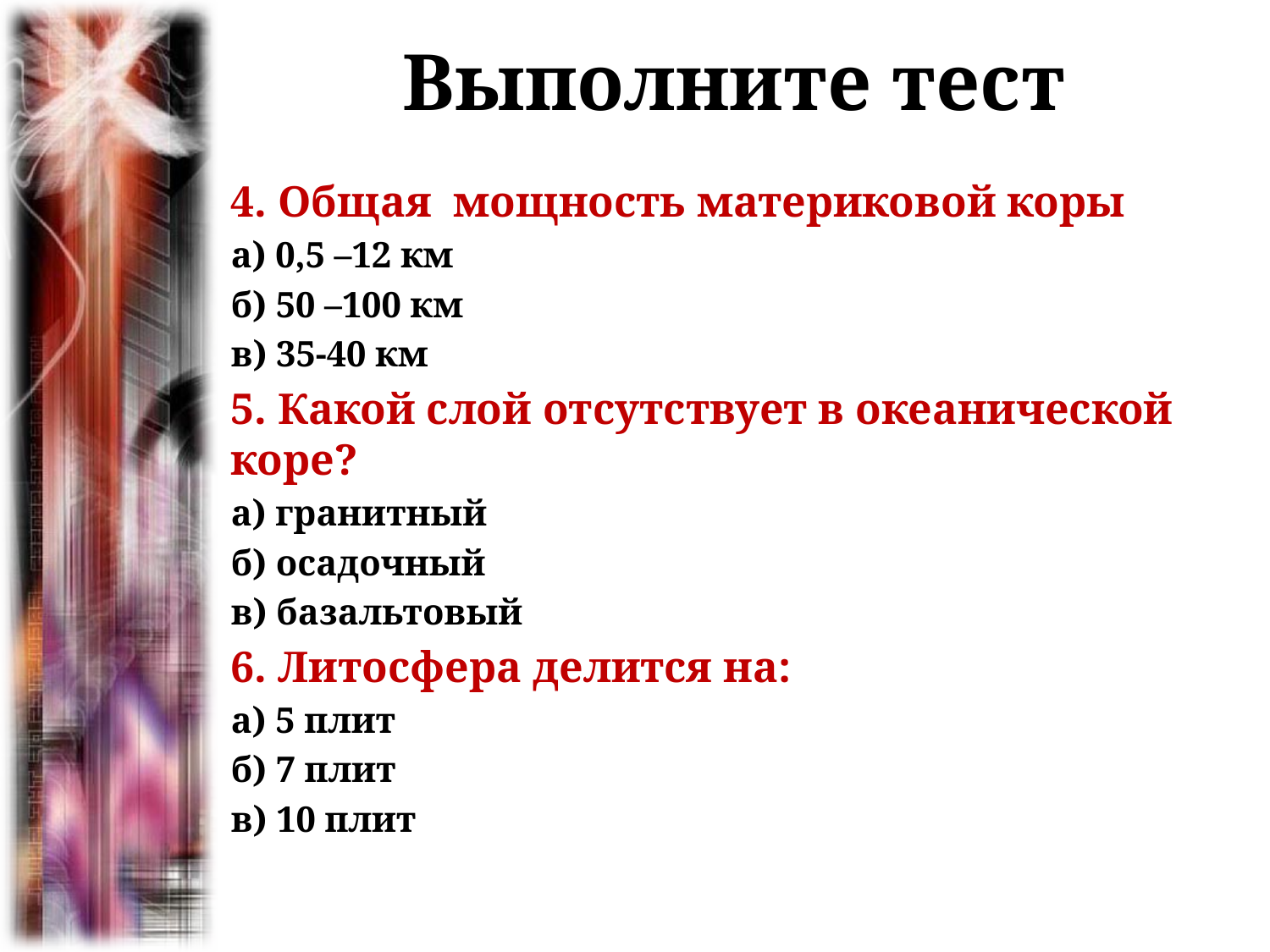

# Выполните тест
4. Общая  мощность материковой коры
а) 0,5 –12 км
б) 50 –100 км
в) 35-40 км
5. Какой слой отсутствует в океанической коре?
а) гранитный
б) осадочный
в) базальтовый
6. Литосфера делится на:
а) 5 плит
б) 7 плит
в) 10 плит